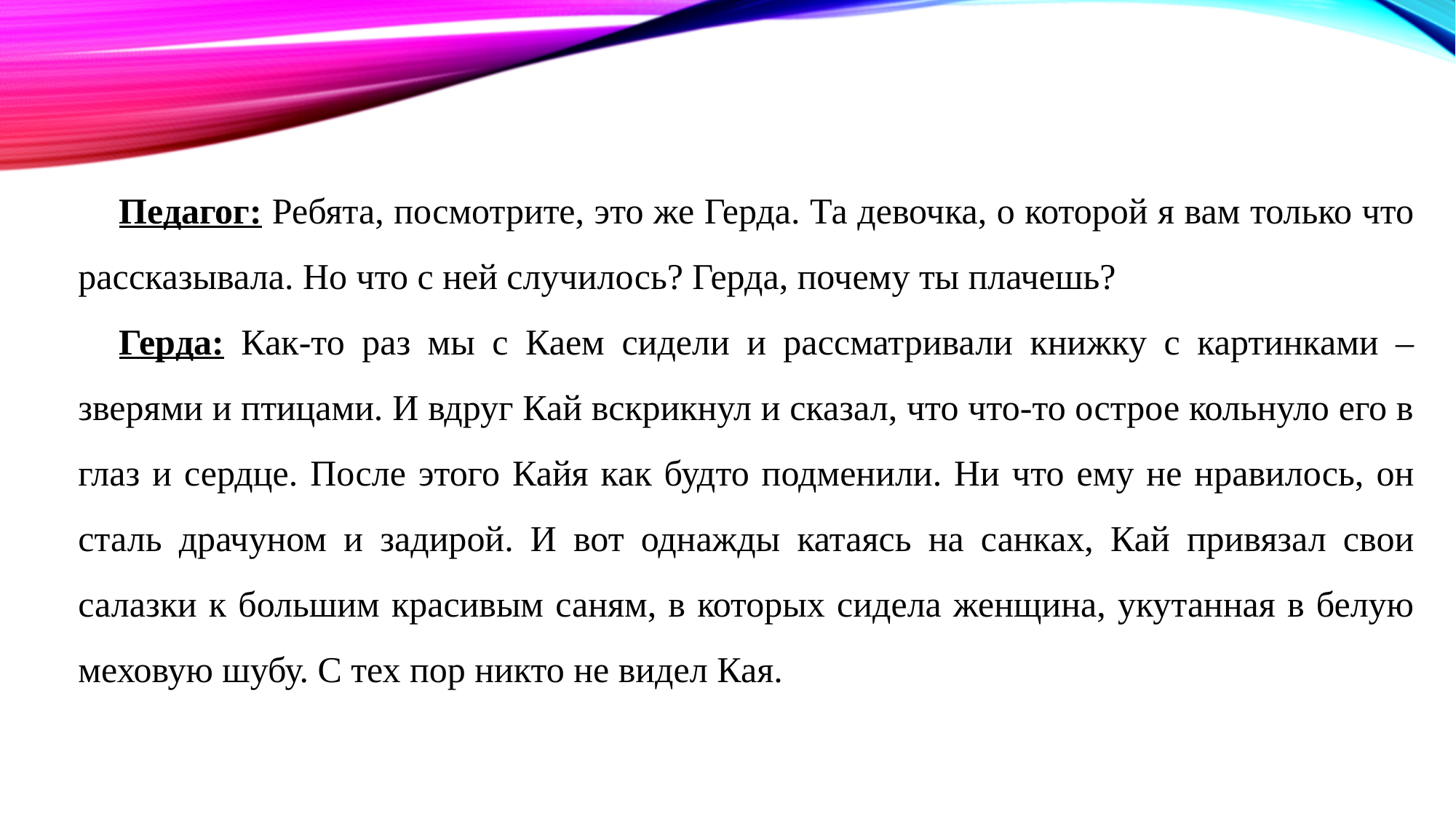

Педагог: Ребята, посмотрите, это же Герда. Та девочка, о которой я вам только что рассказывала. Но что с ней случилось? Герда, почему ты плачешь?
Герда: Как-то раз мы с Каем сидели и рассматривали книжку с картинками – зверями и птицами. И вдруг Кай вскрикнул и сказал, что что-то острое кольнуло его в глаз и сердце. После этого Кайя как будто подменили. Ни что ему не нравилось, он сталь драчуном и задирой. И вот однажды катаясь на санках, Кай привязал свои салазки к большим красивым саням, в которых сидела женщина, укутанная в белую меховую шубу. С тех пор никто не видел Кая.